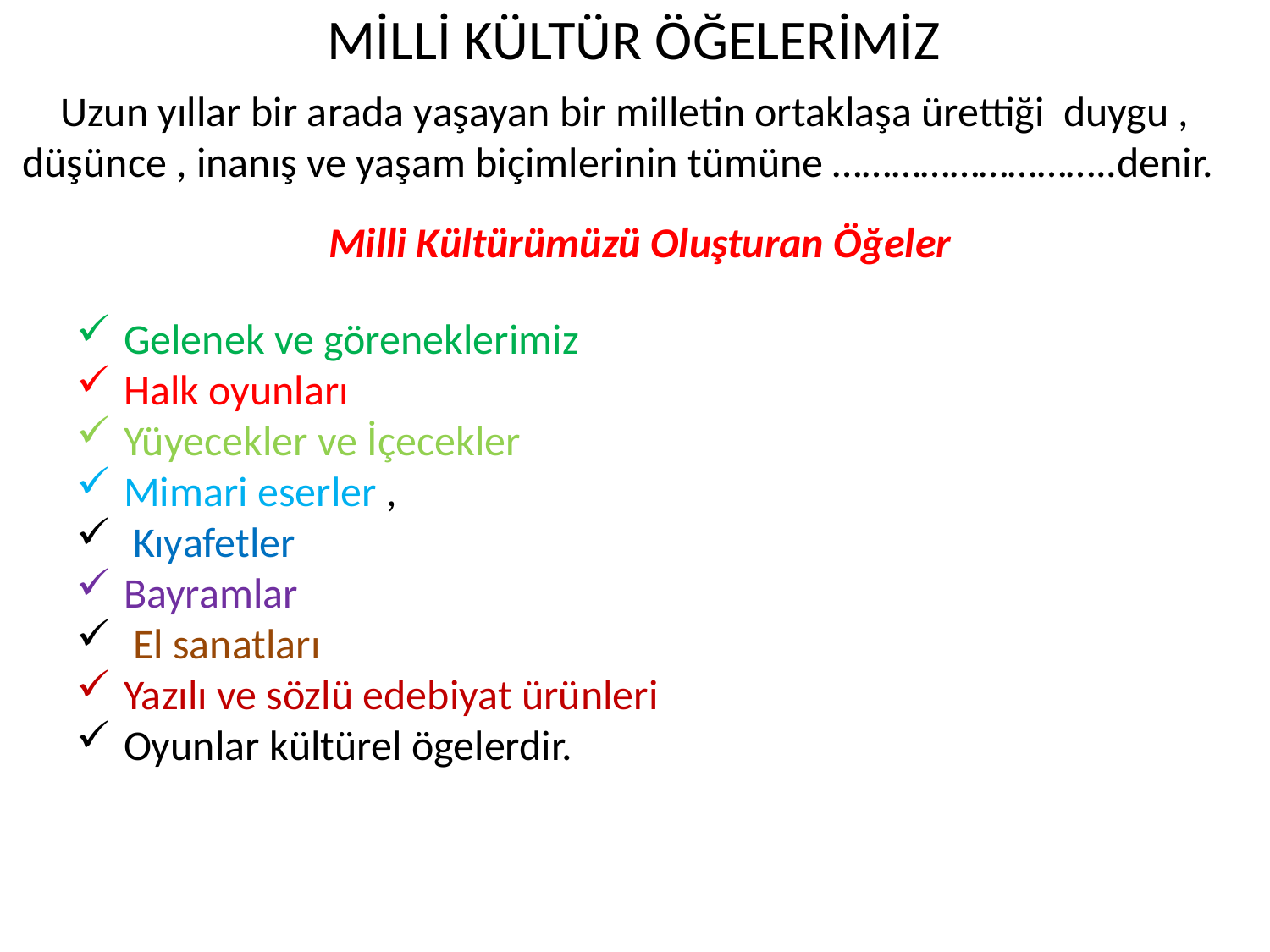

MİLLİ KÜLTÜR ÖĞELERİMİZ
    Uzun yıllar bir arada yaşayan bir milletin ortaklaşa ürettiği  duygu , düşünce , inanış ve yaşam biçimlerinin tümüne ………………………..denir.
Milli Kültürümüzü Oluşturan Öğeler
Gelenek ve göreneklerimiz
Halk oyunları
Yüyecekler ve İçecekler
Mimari eserler ,
 Kıyafetler
Bayramlar
 El sanatları
Yazılı ve sözlü edebiyat ürünleri
Oyunlar kültürel ögelerdir.